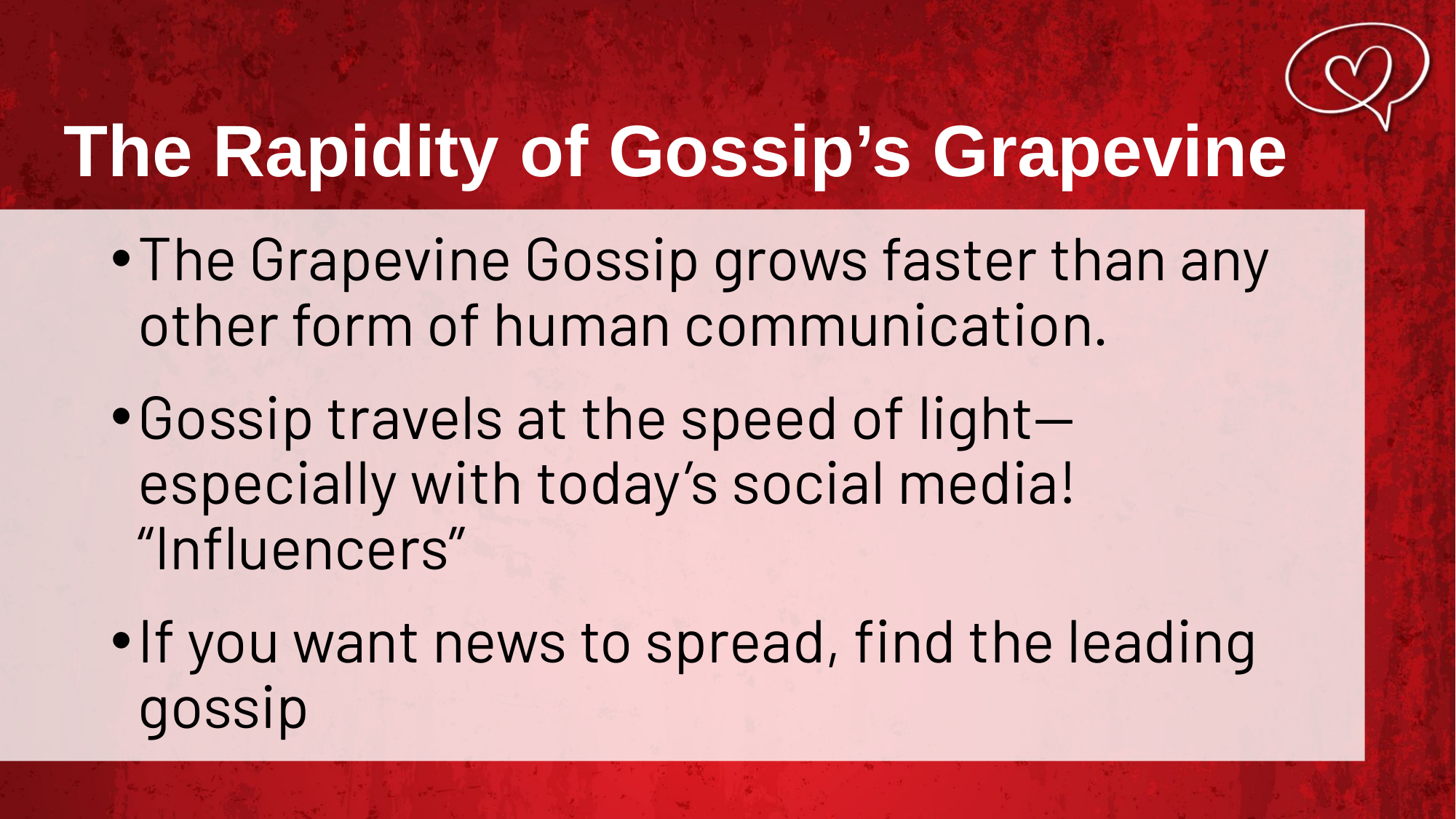

# The Rapidity of Gossip’s Grapevine
The Grapevine Gossip grows faster than any other form of human communication.
Gossip travels at the speed of light—especially with today’s social media! “Influencers”
If you want news to spread, find the leading gossip